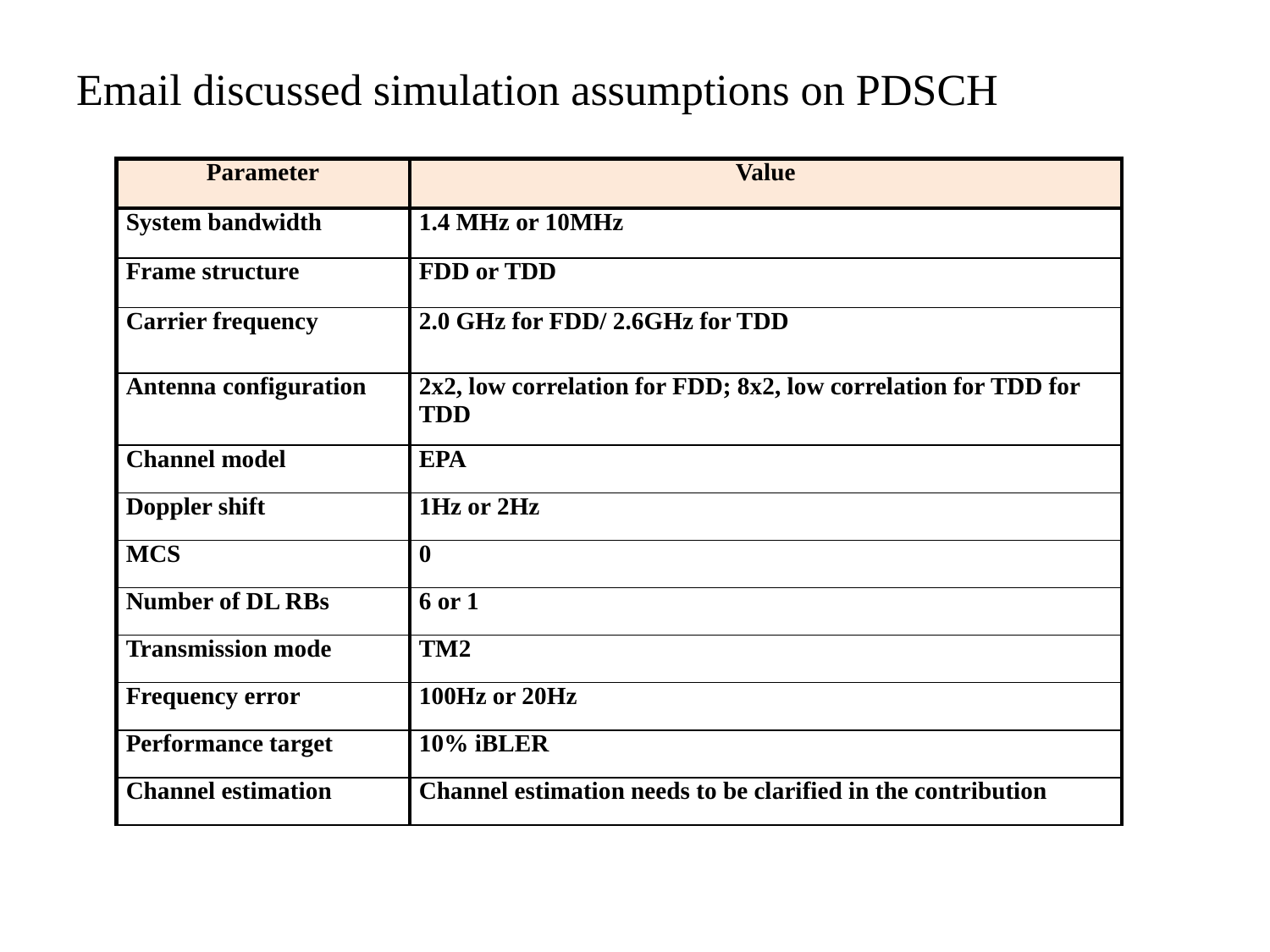

# Email discussed simulation assumptions on PDSCH
| Parameter | Value |
| --- | --- |
| System bandwidth | 1.4 MHz or 10MHz |
| Frame structure | FDD or TDD |
| Carrier frequency | 2.0 GHz for FDD/ 2.6GHz for TDD |
| Antenna configuration | 2x2, low correlation for FDD; 8x2, low correlation for TDD for TDD |
| Channel model | EPA |
| Doppler shift | 1Hz or 2Hz |
| MCS | 0 |
| Number of DL RBs | 6 or 1 |
| Transmission mode | TM2 |
| Frequency error | 100Hz or 20Hz |
| Performance target | 10% iBLER |
| Channel estimation | Channel estimation needs to be clarified in the contribution |